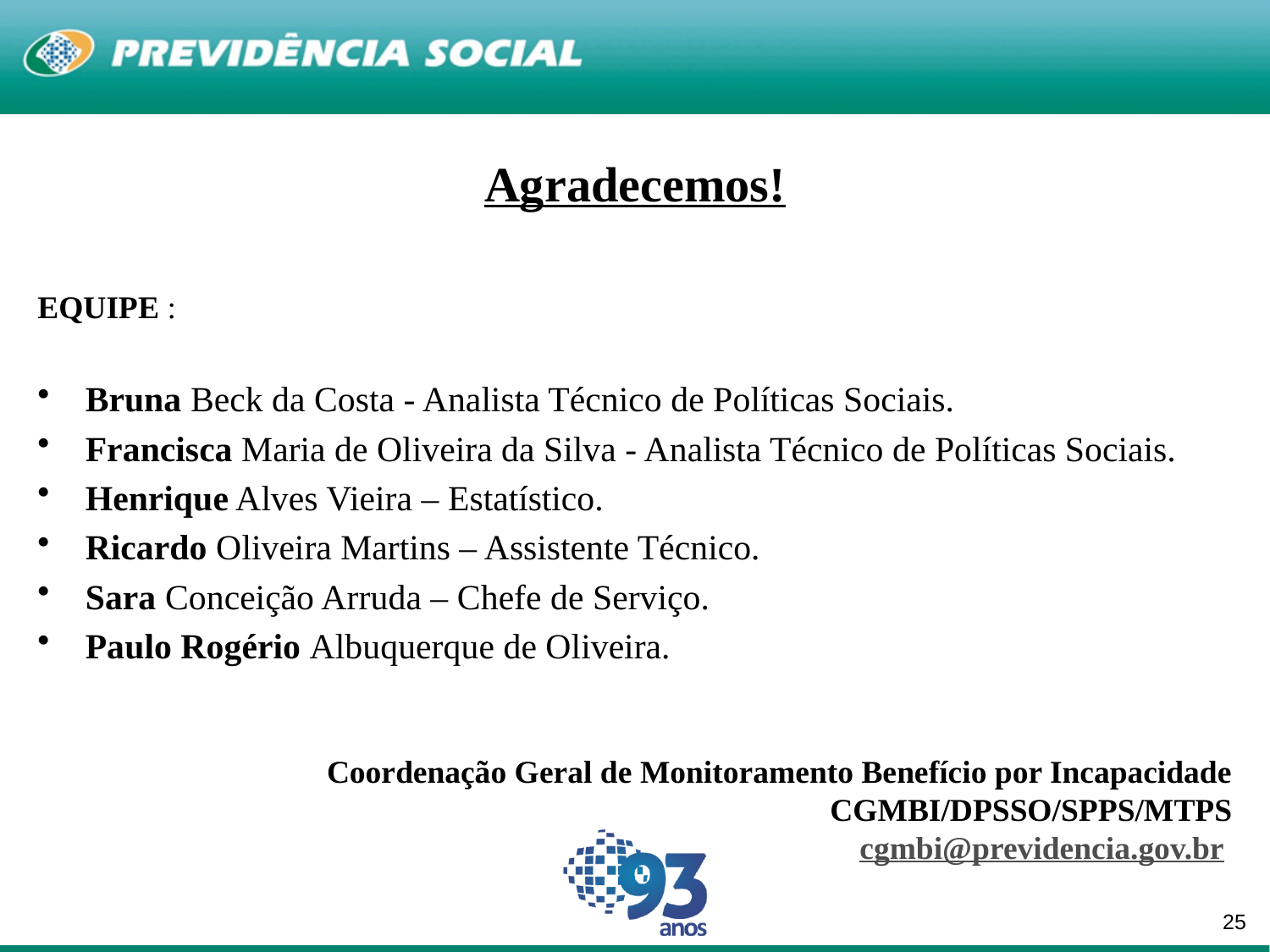

Agradecemos!

EQUIPE :

Bruna Beck da Costa - Analista Técnico de Políticas Sociais.
Francisca Maria de Oliveira da Silva - Analista Técnico de Políticas Sociais.
Henrique Alves Vieira – Estatístico.
Ricardo Oliveira Martins – Assistente Técnico.
Sara Conceição Arruda – Chefe de Serviço.
Paulo Rogério Albuquerque de Oliveira.

Coordenação Geral de Monitoramento Benefício por Incapacidade CGMBI/DPSSO/SPPS/MTPS
cgmbi@previdencia.gov.br